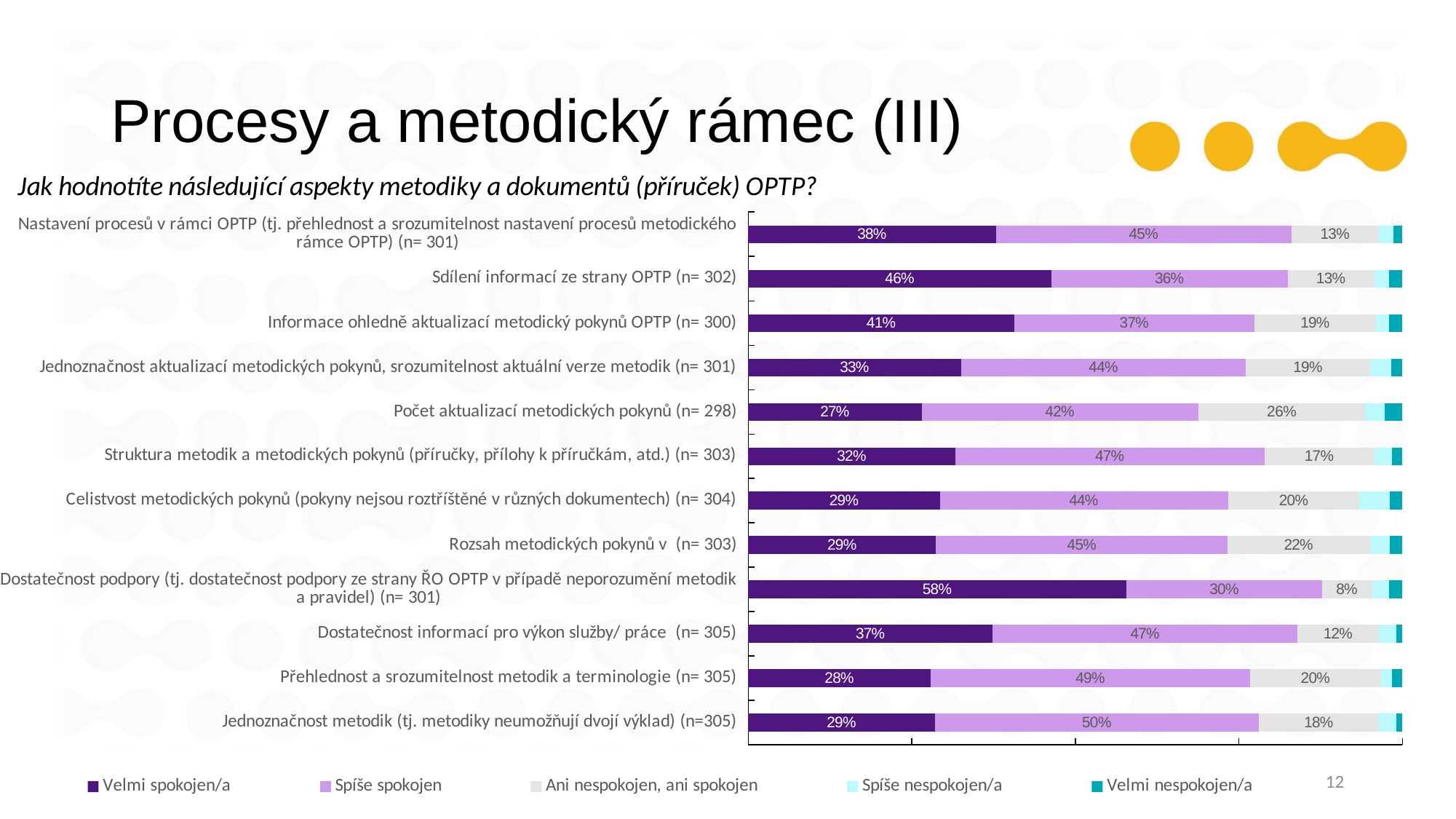

# Procesy a metodický rámec (III)

### Chart: Jak hodnotíte následující aspekty metodiky a dokumentů (příruček) OPTP?

| Category | Velmi spokojen/a | Spíše spokojen | Ani nespokojen, ani spokojen | Spíše nespokojen/a | Velmi nespokojen/a |
|---|---|---|---|---|---|
| Jednoznačnost metodik (tj. metodiky neumožňují dvojí výklad) (n=305) | 0.28524590163934427 | 0.49508196721311476 | 0.18360655737704917 | 0.02622950819672131 | 0.009836065573770493 |
| Přehlednost a srozumitelnost metodik a terminologie (n= 305) | 0.2786885245901639 | 0.4885245901639344 | 0.2 | 0.01639344262295082 | 0.01639344262295082 |
| Dostatečnost informací pro výkon služby/ práce  (n= 305) | 0.3737704918032787 | 0.46557377049180326 | 0.12459016393442623 | 0.02622950819672131 | 0.009836065573770493 |
| Dostatečnost podpory (tj. dostatečnost podpory ze strany ŘO OPTP v případě neporozumění metodik a pravidel) (n= 301) | 0.5780730897009967 | 0.29900332225913623 | 0.07641196013289037 | 0.026578073089700997 | 0.019933554817275746 |
| Rozsah metodických pokynů v  (n= 303) | 0.2871287128712871 | 0.44554455445544555 | 0.21782178217821782 | 0.0297029702970297 | 0.019801980198019802 |
| Celistvost metodických pokynů (pokyny nejsou roztříštěné v různých dokumentech) (n= 304) | 0.29276315789473684 | 0.4407894736842105 | 0.20065789473684212 | 0.046052631578947366 | 0.019736842105263157 |
| Struktura metodik a metodických pokynů (příručky, přílohy k příručkám, atd.) (n= 303) | 0.31683168316831684 | 0.47194719471947194 | 0.16831683168316833 | 0.026402640264026403 | 0.0165016501650165 |
| Počet aktualizací metodických pokynů (n= 298) | 0.2651006711409396 | 0.4228187919463087 | 0.2550335570469799 | 0.030201342281879196 | 0.026845637583892617 |
| Jednoznačnost aktualizací metodických pokynů, srozumitelnost aktuální verze metodik (n= 301) | 0.32558139534883723 | 0.43521594684385384 | 0.1893687707641196 | 0.03322259136212625 | 0.016611295681063124 |
| Informace ohledně aktualizací metodický pokynů OPTP (n= 300) | 0.4066666666666667 | 0.36666666666666664 | 0.18666666666666668 | 0.02 | 0.02 |
| Sdílení informací ze strany OPTP (n= 302) | 0.46357615894039733 | 0.3609271523178808 | 0.13245033112582782 | 0.023178807947019868 | 0.019867549668874173 |
| Nastavení procesů v rámci OPTP (tj. přehlednost a srozumitelnost nastavení procesů metodického rámce OPTP) (n= 301) | 0.3787375415282392 | 0.45182724252491696 | 0.132890365448505 | 0.023255813953488372 | 0.013289036544850499 |
12